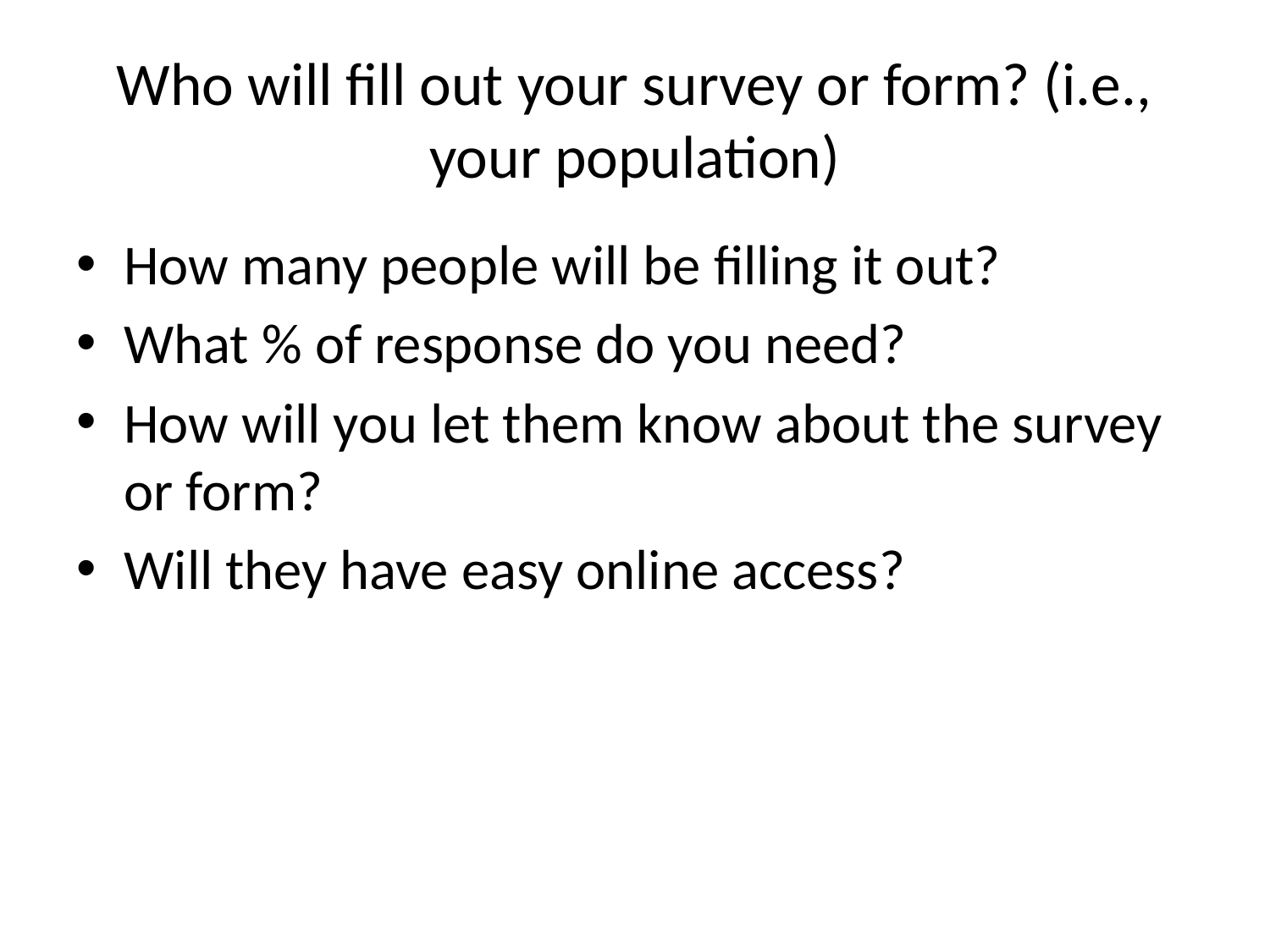

# Who will fill out your survey or form? (i.e., your population)
How many people will be filling it out?
What % of response do you need?
How will you let them know about the survey or form?
Will they have easy online access?